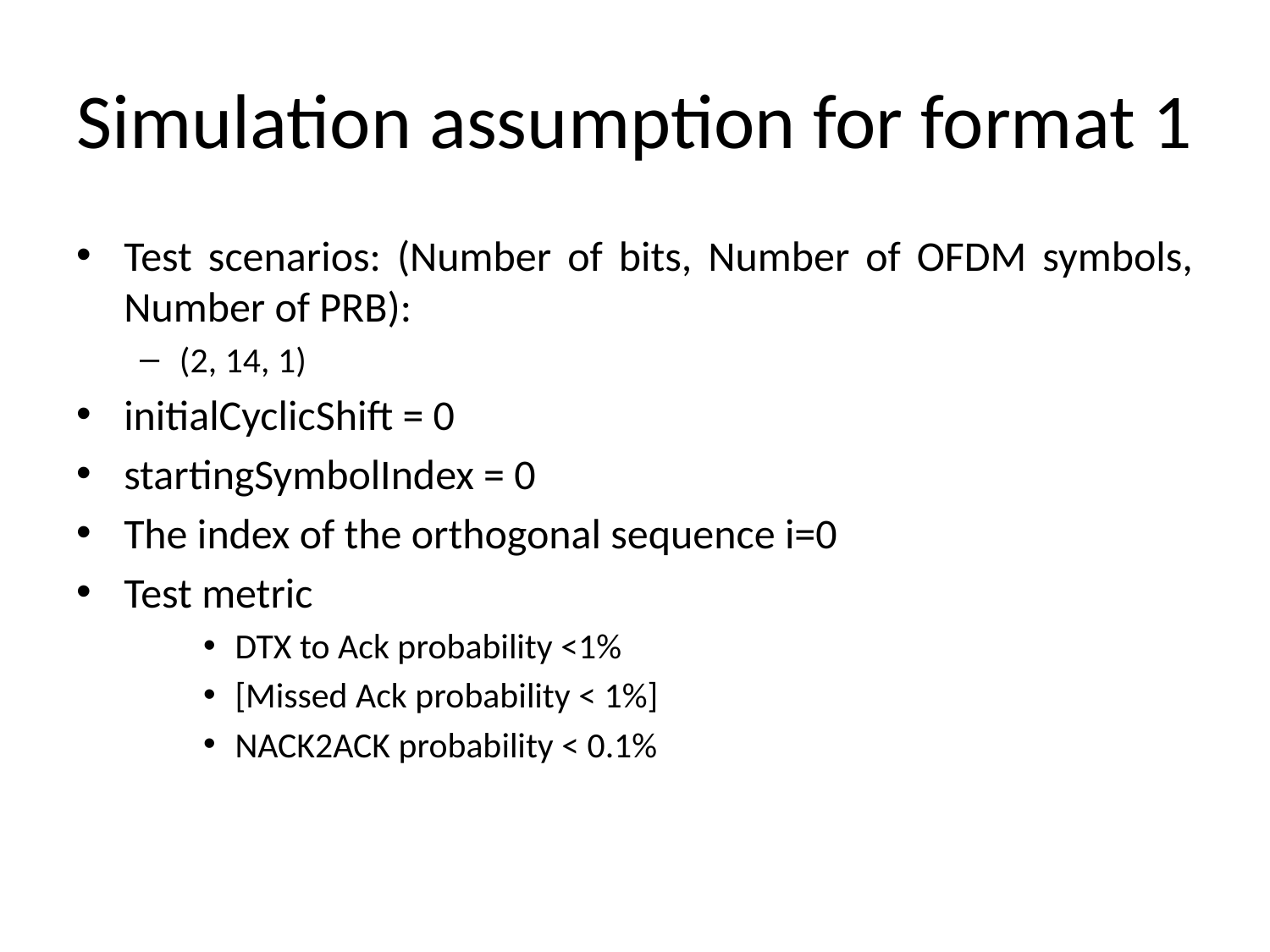

# Simulation assumption for format 1
Test scenarios: (Number of bits, Number of OFDM symbols, Number of PRB):
(2, 14, 1)
initialCyclicShift = 0
startingSymbolIndex = 0
The index of the orthogonal sequence i=0
Test metric
DTX to Ack probability <1%
[Missed Ack probability < 1%]
NACK2ACK probability < 0.1%